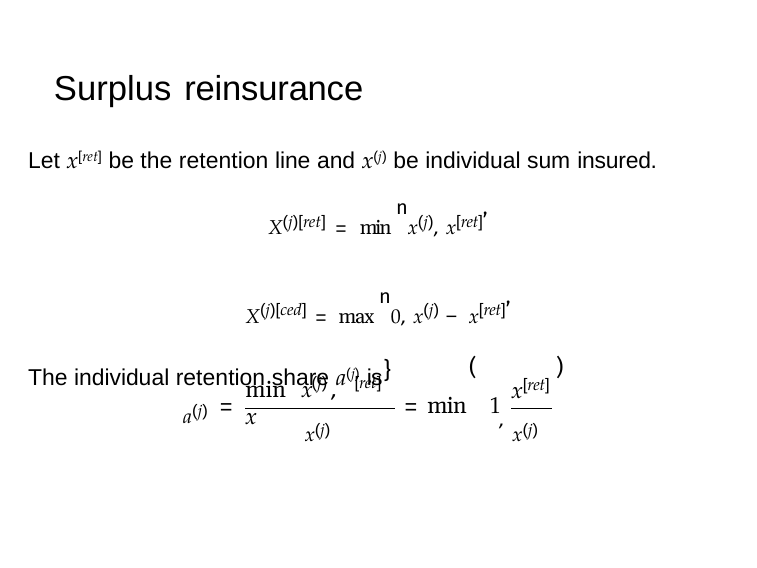

# Surplus reinsurance
Let x[ret] be the retention line and x(j) be individual sum insured.
X(j)[ret] = min nx(j), x[ret],
X(j)[ced] = max n0, x(j) − x[ret],
The individual retention share a(j) is
(	)
	}
(j)	[ret]
[ret]
min x  , x
x
a(j)
=
= min	1
x(j)
, x(j)